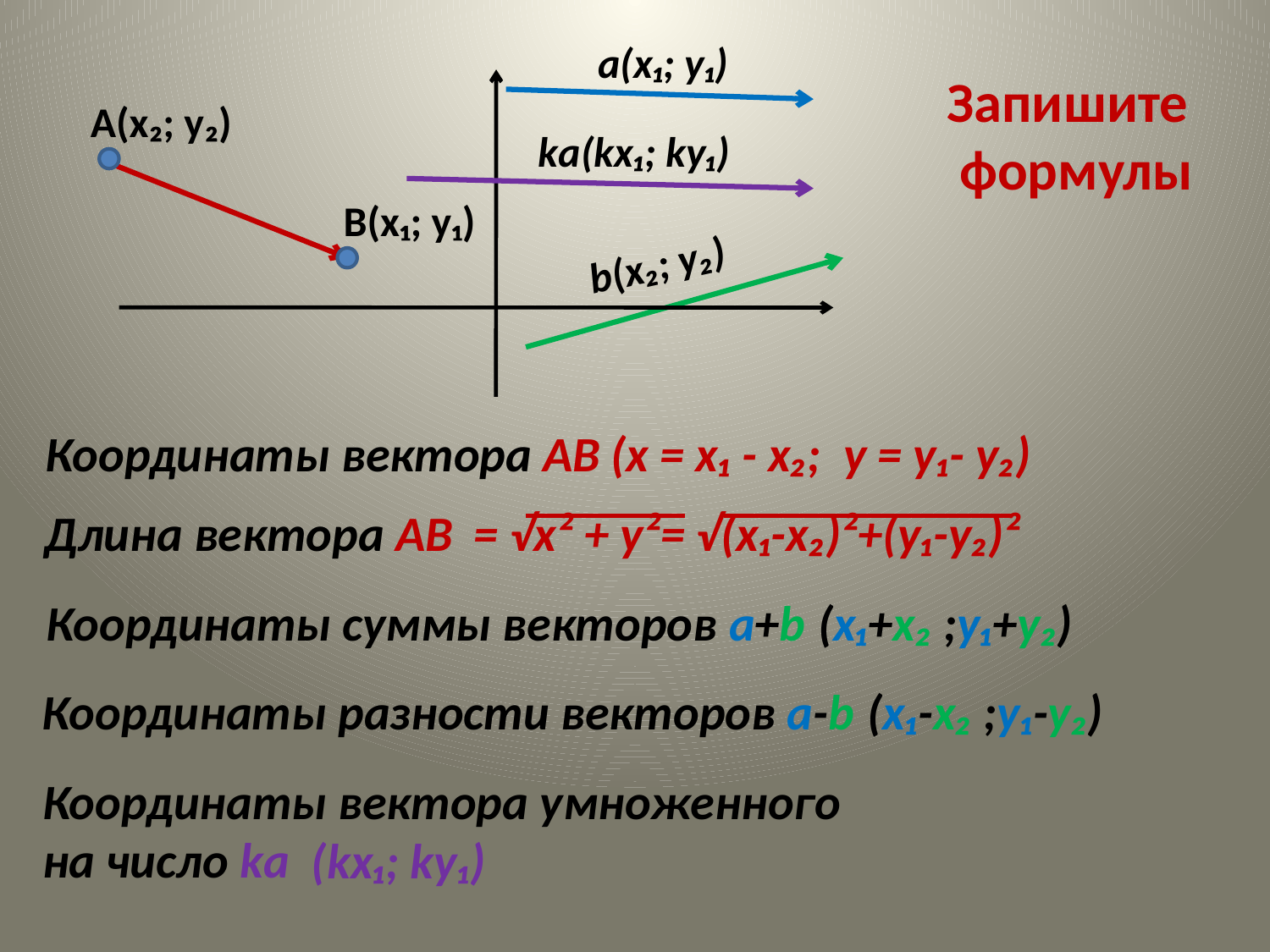

а(х₁; у₁)
Запишите
 формулы
А(х₂; у₂)
kа(kх₁; kу₁)

В(х₁; у₁)
b(х₂; у₂)

Координаты вектора АВ
(х = х₁ - х₂;  у = у₁- у₂)
Длина вектора АВ
 = √х² + у²= √(х₁-х₂)²+(у₁-у₂)²
Координаты суммы векторов а+b
(х₁+х₂ ;у₁+у₂)
(х₁-х₂ ;у₁-у₂)
Координаты разности векторов а-b

Координаты вектора умноженного
на число kа
 (kх₁; kу₁)